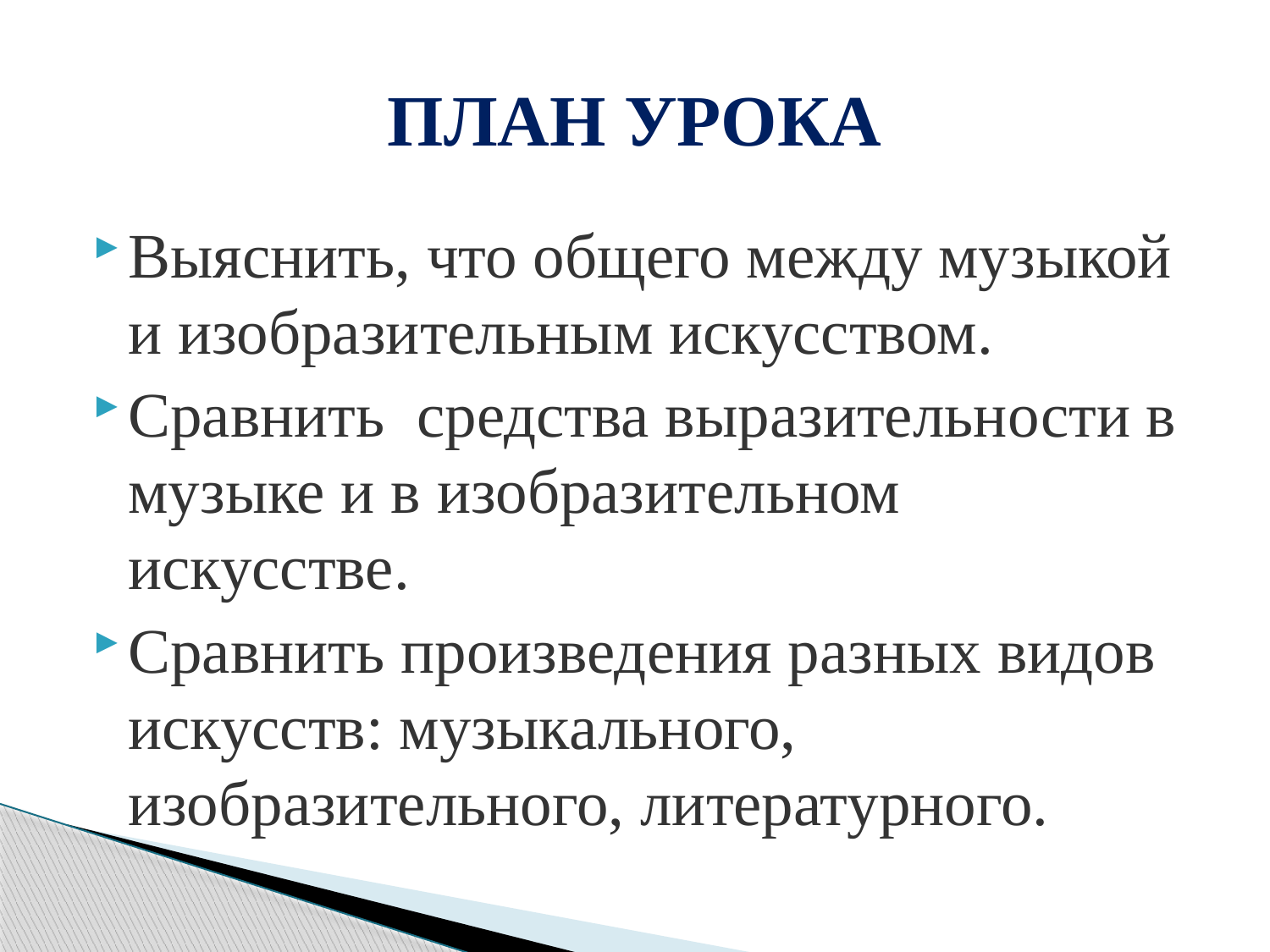

# ПЛАН УРОКА
Выяснить, что общего между музыкой и изобразительным искусством.
Сравнить  средства выразительности в музыке и в изобразительном искусстве.
Сравнить произведения разных видов искусств: музыкального, изобразительного, литературного.